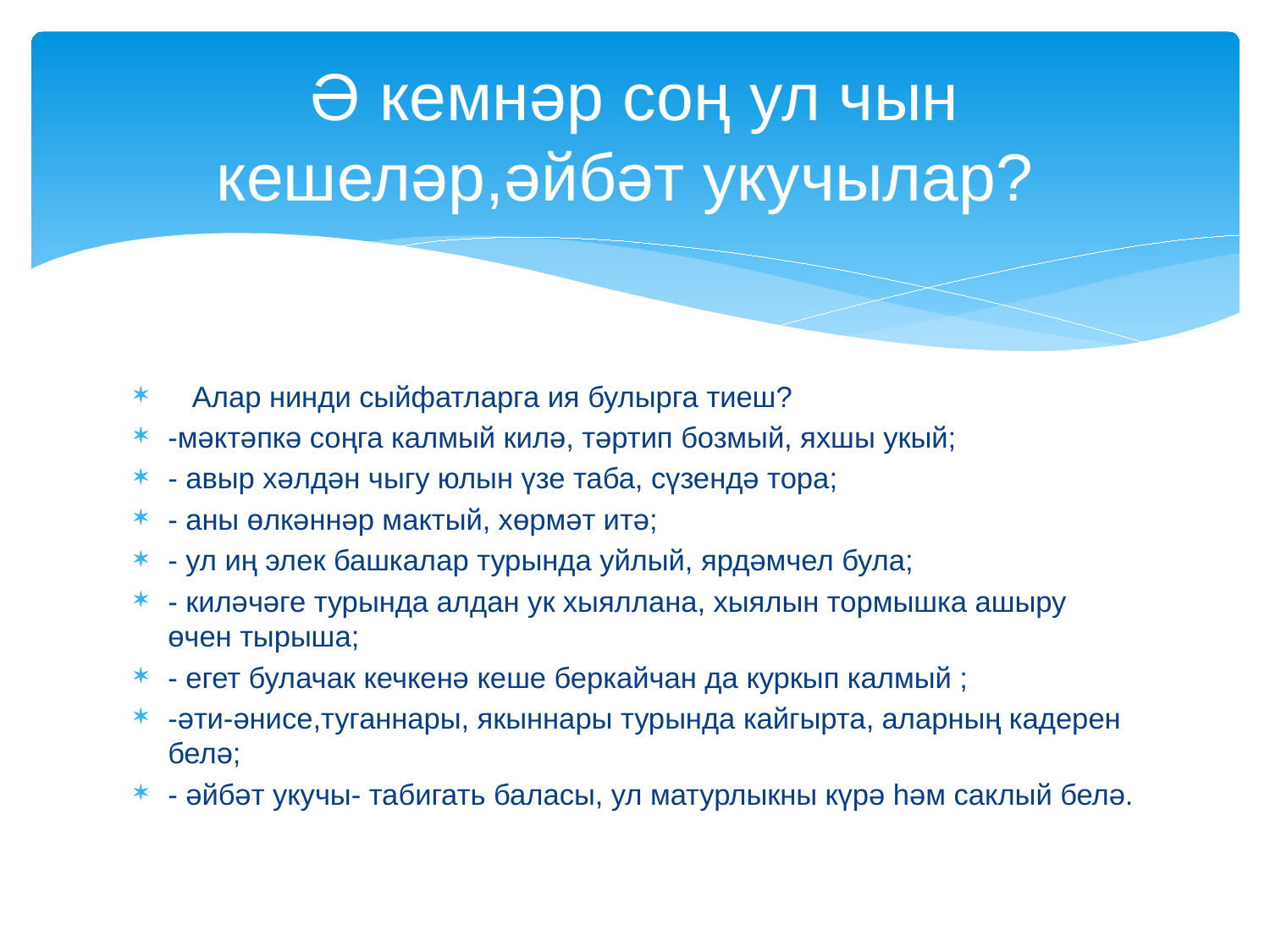

# Ә кемнәр соң ул чын кешеләр,әйбәт укучылар?
   Алар нинди сыйфатларга ия булырга тиеш?
-мәктәпкә соңга калмый килә, тәртип бозмый, яхшы укый;
- авыр хәлдән чыгу юлын үзе таба, сүзендә тора;
- аны өлкәннәр мактый, хөрмәт итә;
- ул иң элек башкалар турында уйлый, ярдәмчел була;
- киләчәге турында алдан ук хыяллана, хыялын тормышка ашыру өчен тырыша;
- егет булачак кечкенә кеше беркайчан да куркып калмый ;
-әти-әнисе,туганнары, якыннары турында кайгырта, аларның кадерен белә;
- әйбәт укучы- табигать баласы, ул матурлыкны күрә һәм саклый белә.